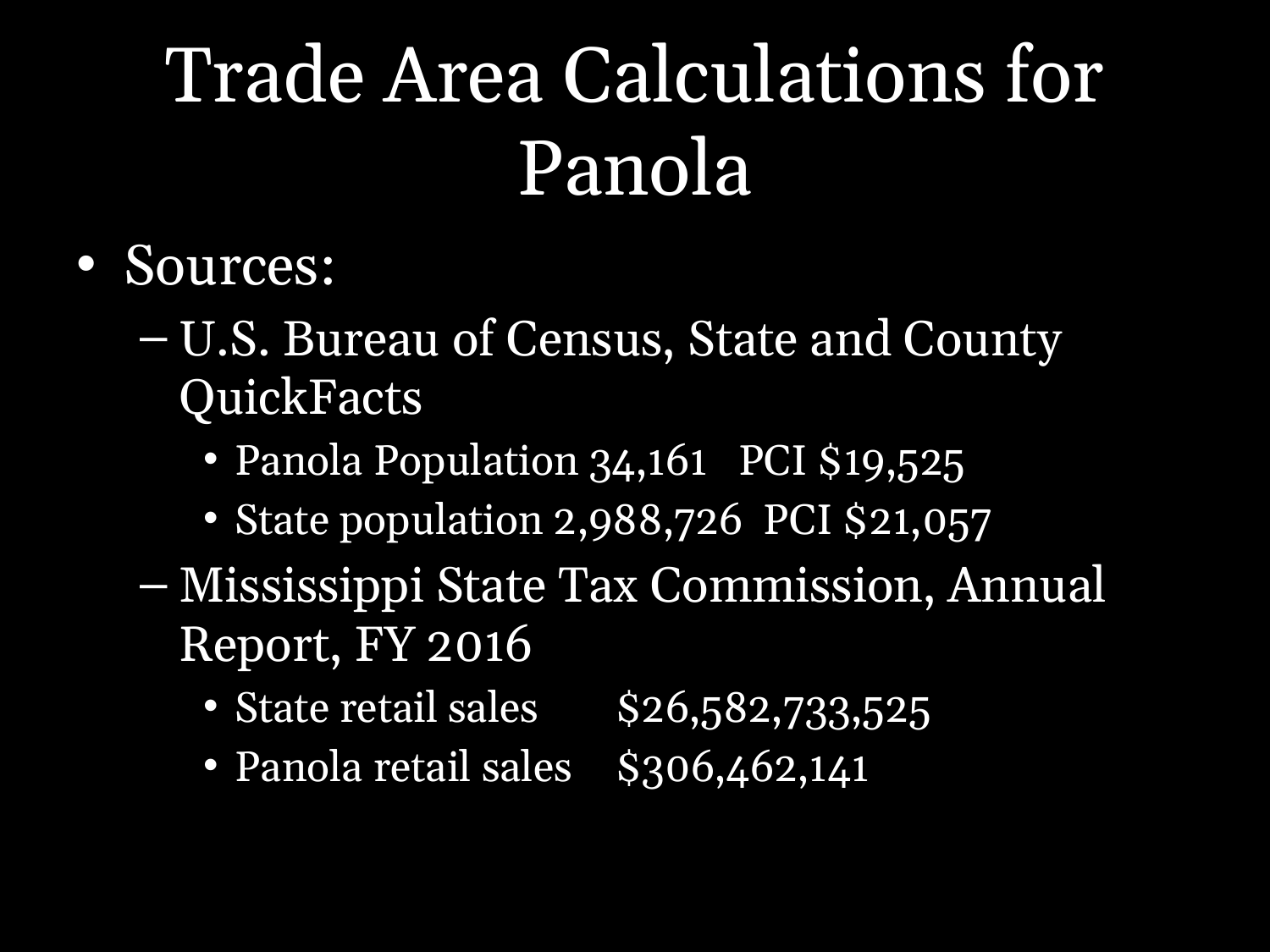

# Trade Area Calculations for Panola
Sources:
U.S. Bureau of Census, State and County QuickFacts
Panola Population 34,161   PCI $19,525
State population 2,988,726  PCI $21,057
Mississippi State Tax Commission, Annual Report, FY 2016
State retail sales 	$26,582,733,525
Panola retail sales 	$306,462,141